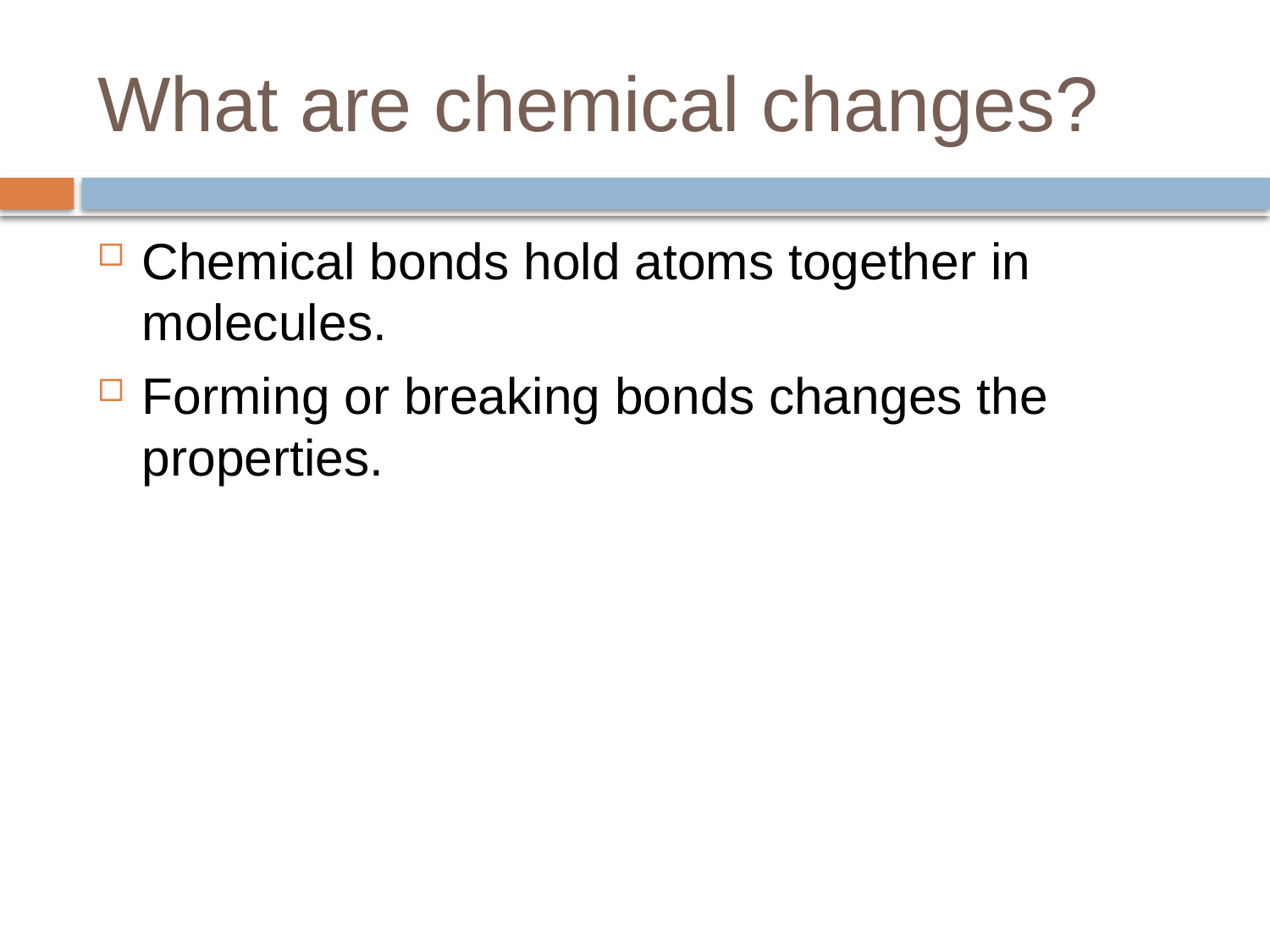

# What are chemical changes?
Chemical bonds hold atoms together in molecules.
Forming or breaking bonds changes the properties.